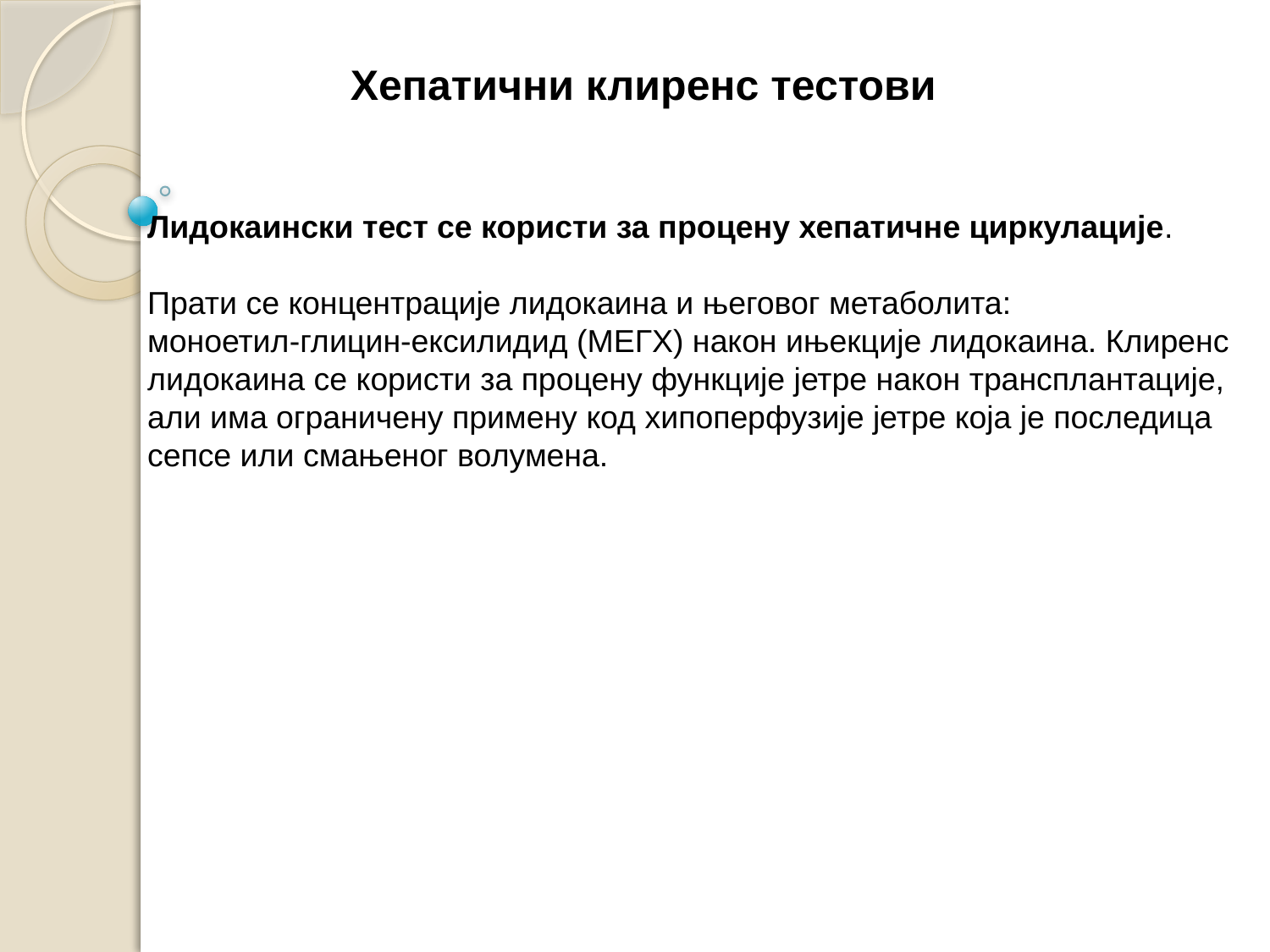

Хепатични клиренс тестови
Лидокаински тест се користи за процену хепатичне циркулације.

Прати се концентрације лидокаина и његовог метаболита:
моноетил-глицин-ексилидид (МЕГX) након ињекције лидокаина. Клиренс лидокаина се користи за процену функције јетре након трансплантације,
али има ограничену примену код хипоперфузије јетре која је последица
сепсе или смањеног волумена.